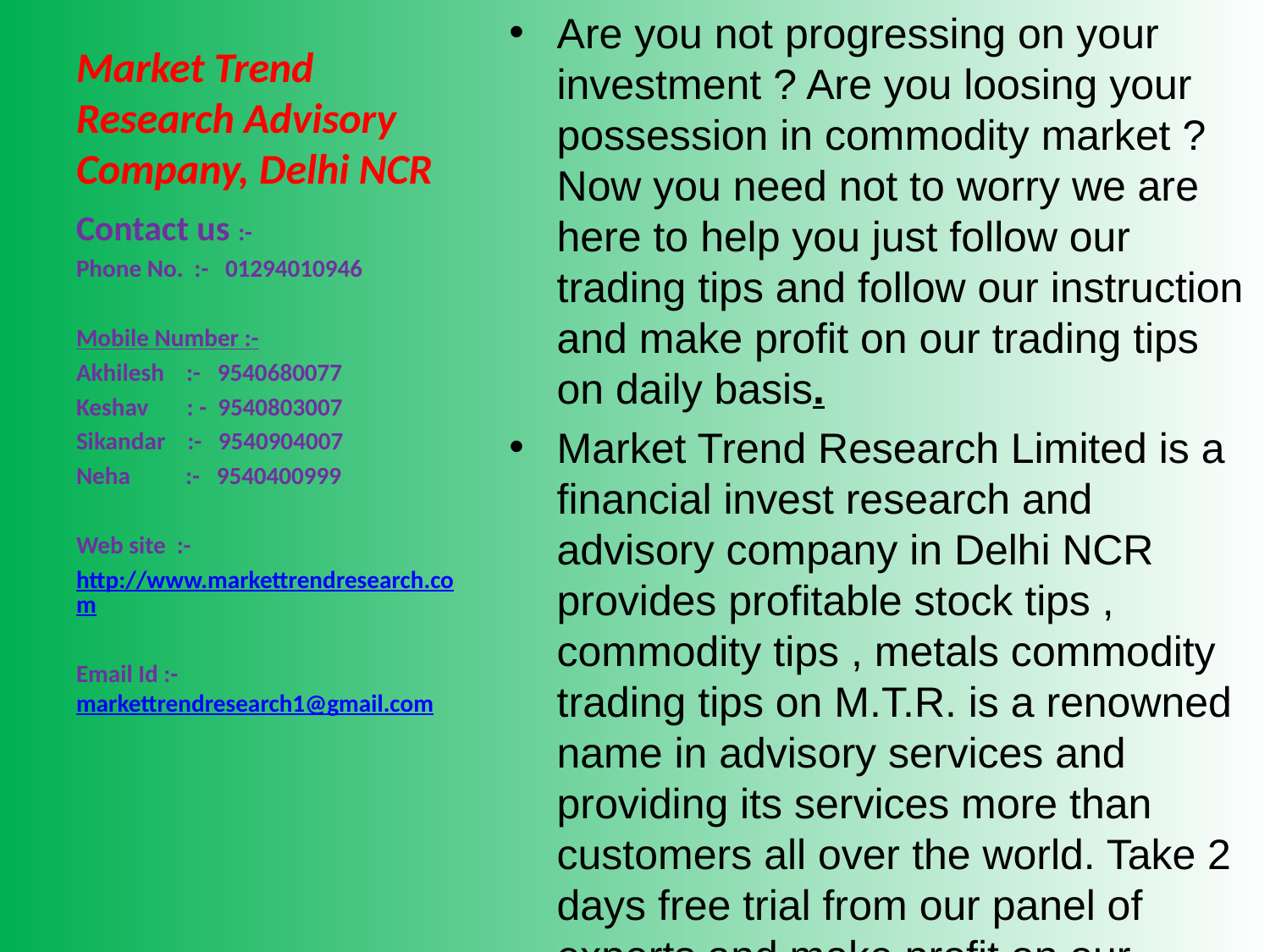

Are you not progressing on your investment ? Are you loosing your possession in commodity market ? Now you need not to worry we are here to help you just follow our trading tips and follow our instruction and make profit on our trading tips on daily basis.
Market Trend Research Limited is a financial invest research and advisory company in Delhi NCR provides profitable stock tips , commodity tips , metals commodity trading tips on M.T.R. is a renowned name in advisory services and providing its services more than  customers all over the world. Take 2 days free trial from our panel of experts and make profit on our trading tips.
# Market Trend Research Advisory Company, Delhi NCR
Contact us :-
Phone No.  :-   01294010946

Mobile Number :-
Akhilesh    :-   9540680077
Keshav       : -  9540803007
Sikandar    :-   9540904007
Neha          :-   9540400999

Web site  :-
http://www.markettrendresearch.com

Email Id :- markettrendresearch1@gmail.com